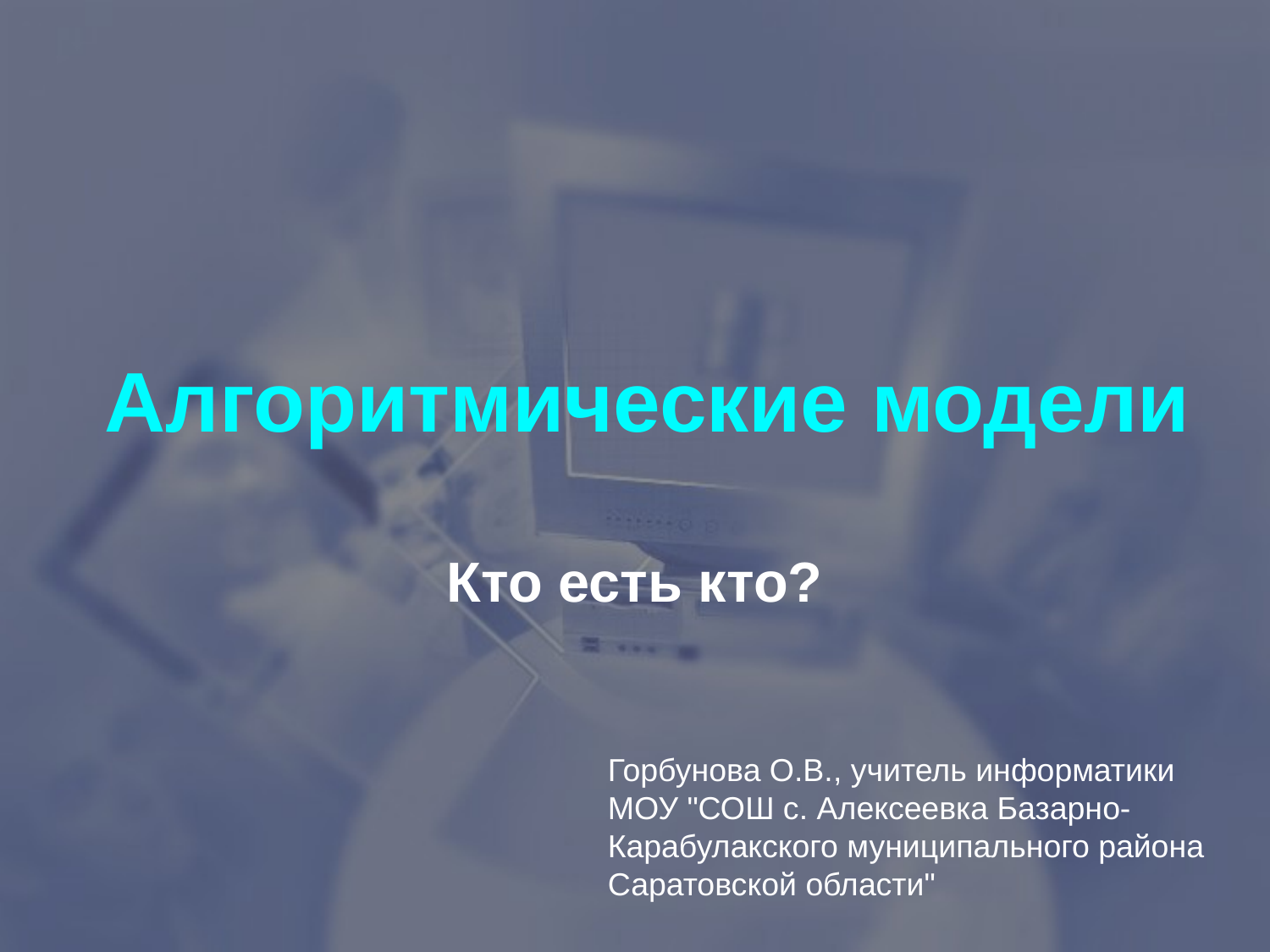

# Алгоритмические модели
Кто есть кто?
Горбунова О.В., учитель информатики МОУ "СОШ с. Алексеевка Базарно-Карабулакского муниципального района Саратовской области"